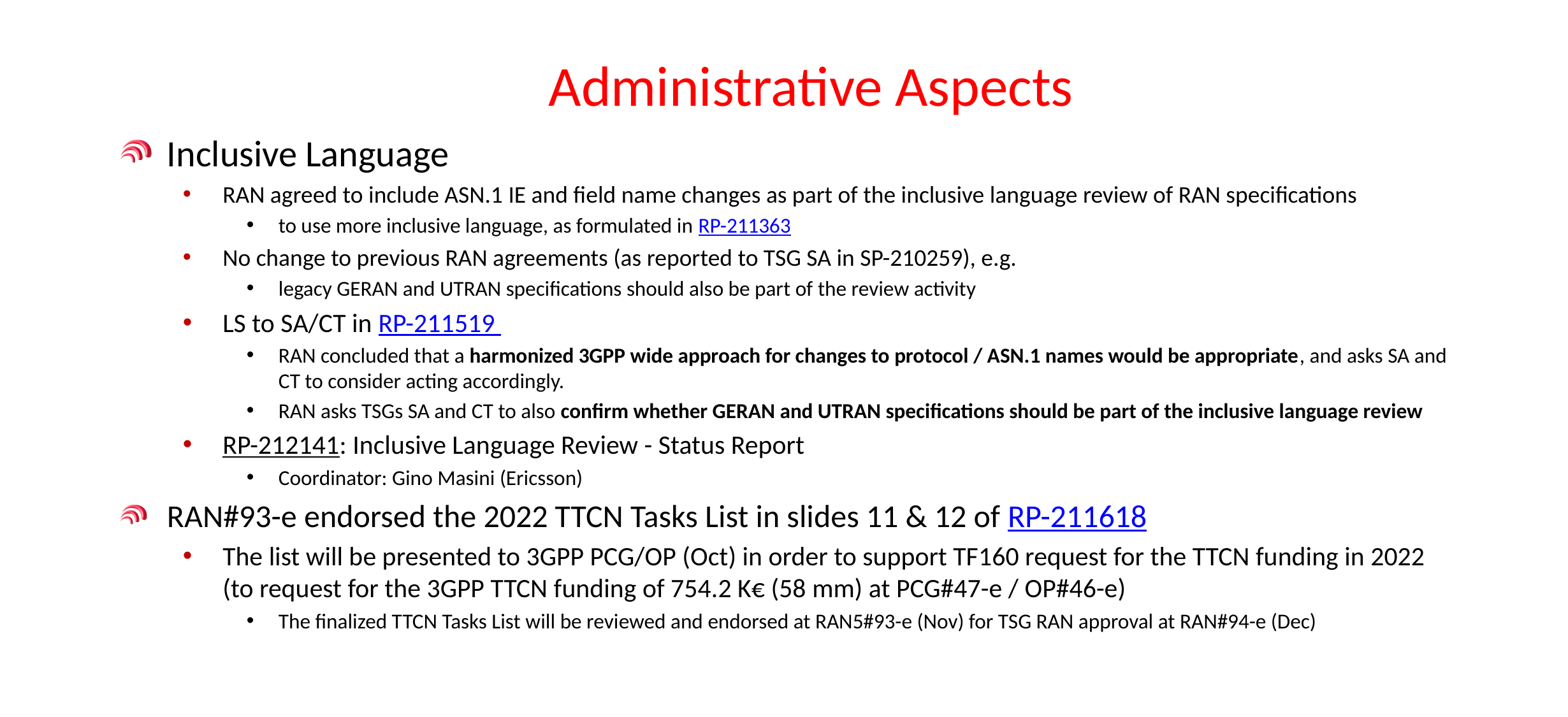

# Administrative Aspects
Inclusive Language
RAN agreed to include ASN.1 IE and field name changes as part of the inclusive language review of RAN specifications
to use more inclusive language, as formulated in RP-211363
No change to previous RAN agreements (as reported to TSG SA in SP-210259), e.g.
legacy GERAN and UTRAN specifications should also be part of the review activity
LS to SA/CT in RP-211519
RAN concluded that a harmonized 3GPP wide approach for changes to protocol / ASN.1 names would be appropriate, and asks SA and CT to consider acting accordingly.
RAN asks TSGs SA and CT to also confirm whether GERAN and UTRAN specifications should be part of the inclusive language review
RP-212141: Inclusive Language Review - Status Report
Coordinator: Gino Masini (Ericsson)
RAN#93-e endorsed the 2022 TTCN Tasks List in slides 11 & 12 of RP-211618
The list will be presented to 3GPP PCG/OP (Oct) in order to support TF160 request for the TTCN funding in 2022 (to request for the 3GPP TTCN funding of 754.2 K€ (58 mm) at PCG#47-e / OP#46-e)
The finalized TTCN Tasks List will be reviewed and endorsed at RAN5#93-e (Nov) for TSG RAN approval at RAN#94-e (Dec)